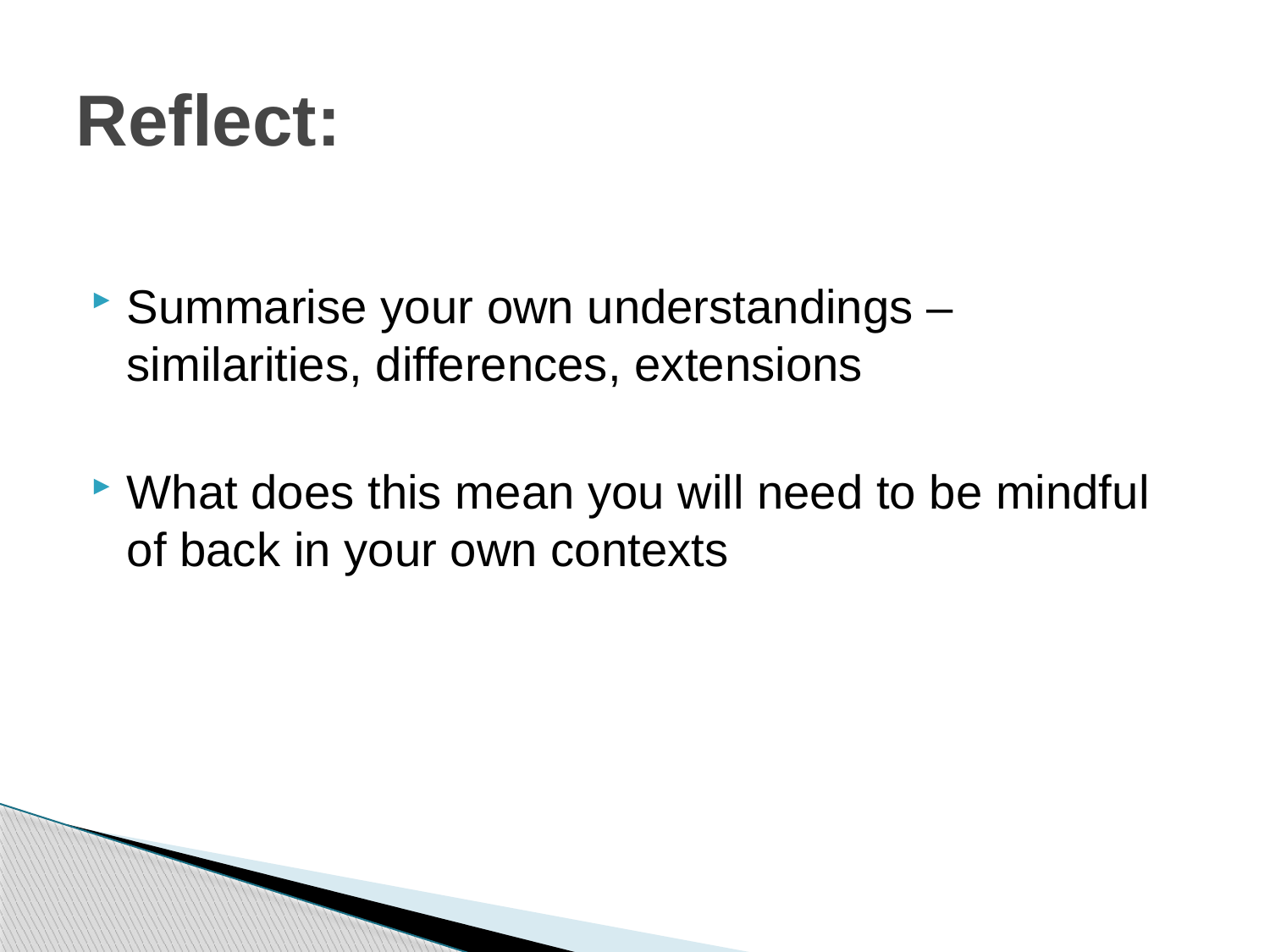

# Reflect:

Summarise your own understandings – similarities, differences, extensions

What does this mean you will need to be mindful of back in your own contexts